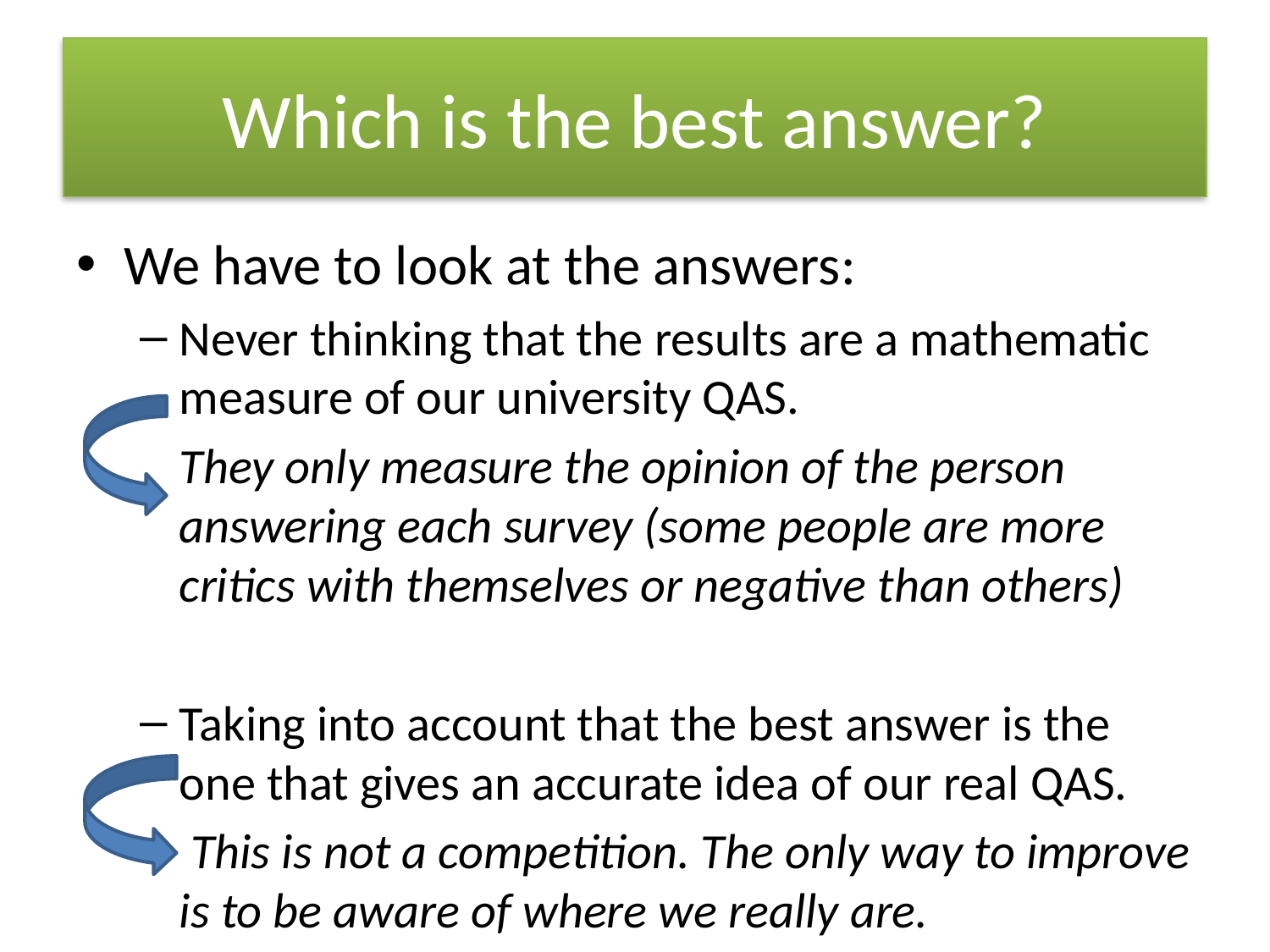

# Which is the best answer?
We have to look at the answers:
Never thinking that the results are a mathematic measure of our university QAS.
	They only measure the opinion of the person answering each survey (some people are more critics with themselves or negative than others)

Taking into account that the best answer is the one that gives an accurate idea of our real QAS.
	 This is not a competition. The only way to improve is to be aware of where we really are.